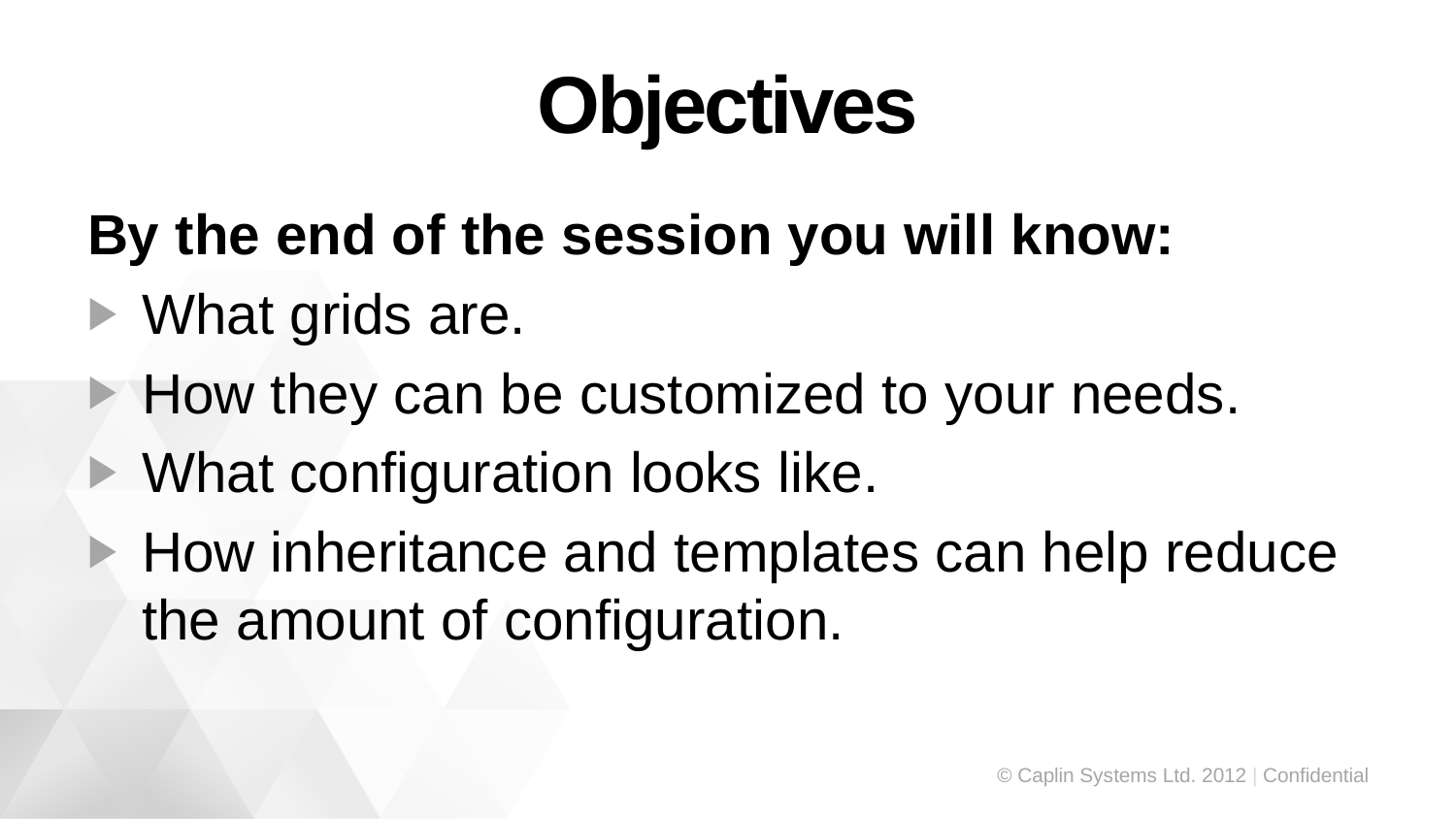

# Objectives
By the end of the session you will know:
What grids are.
How they can be customized to your needs.
What configuration looks like.
How inheritance and templates can help reduce the amount of configuration.